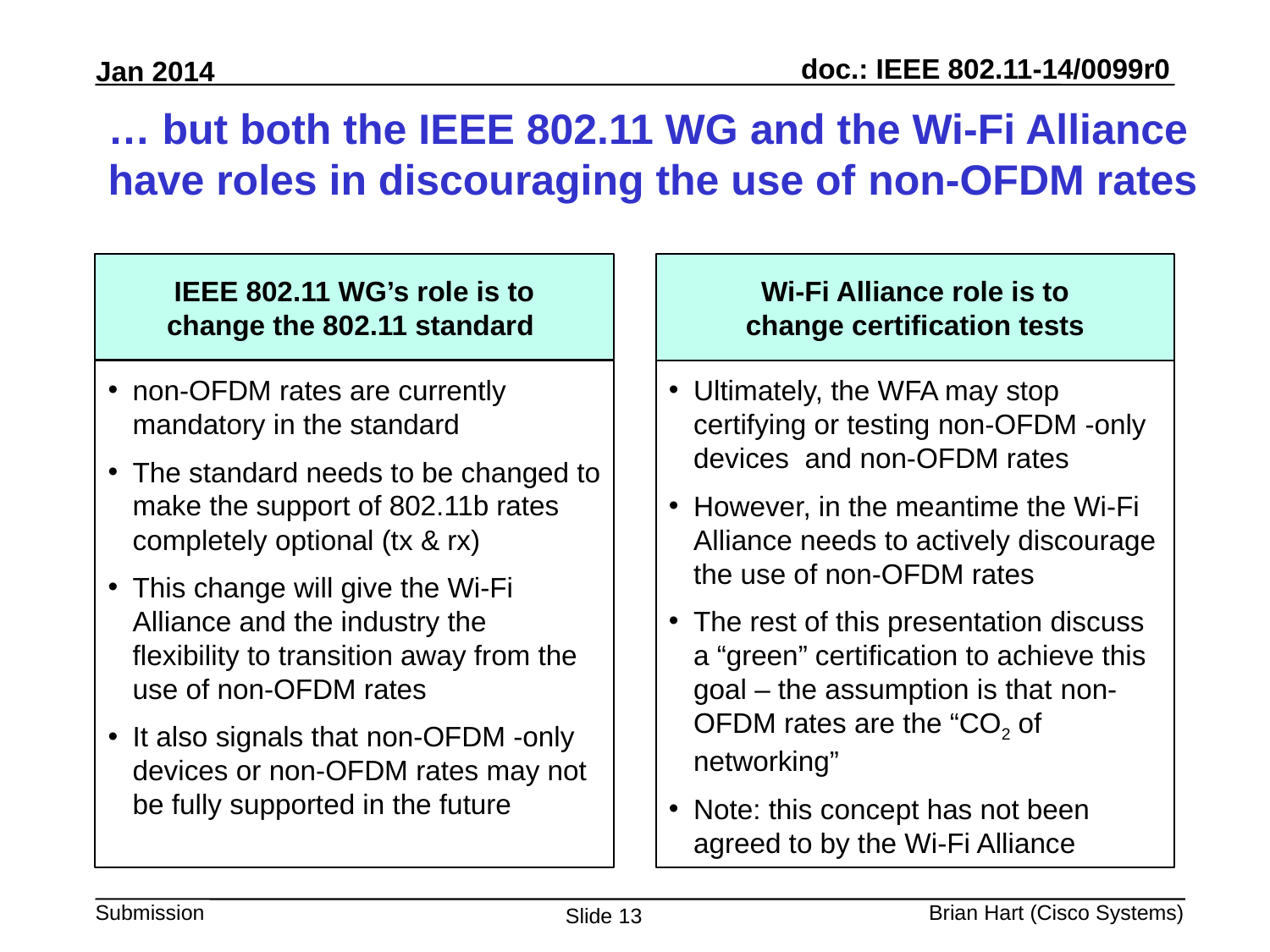

# … but both the IEEE 802.11 WG and the Wi-Fi Alliance have roles in discouraging the use of non-OFDM rates
IEEE 802.11 WG’s role is to
change the 802.11 standard
Wi-Fi Alliance role is to
change certification tests
non-OFDM rates are currently mandatory in the standard
The standard needs to be changed to make the support of 802.11b rates completely optional (tx & rx)
This change will give the Wi-Fi Alliance and the industry the flexibility to transition away from the use of non-OFDM rates
It also signals that non-OFDM -only devices or non-OFDM rates may not be fully supported in the future
Ultimately, the WFA may stop certifying or testing non-OFDM -only devices  and non-OFDM rates
However, in the meantime the Wi-Fi Alliance needs to actively discourage the use of non-OFDM rates
The rest of this presentation discuss a “green” certification to achieve this goal – the assumption is that non-OFDM rates are the “CO2 of networking”
Note: this concept has not been agreed to by the Wi-Fi Alliance